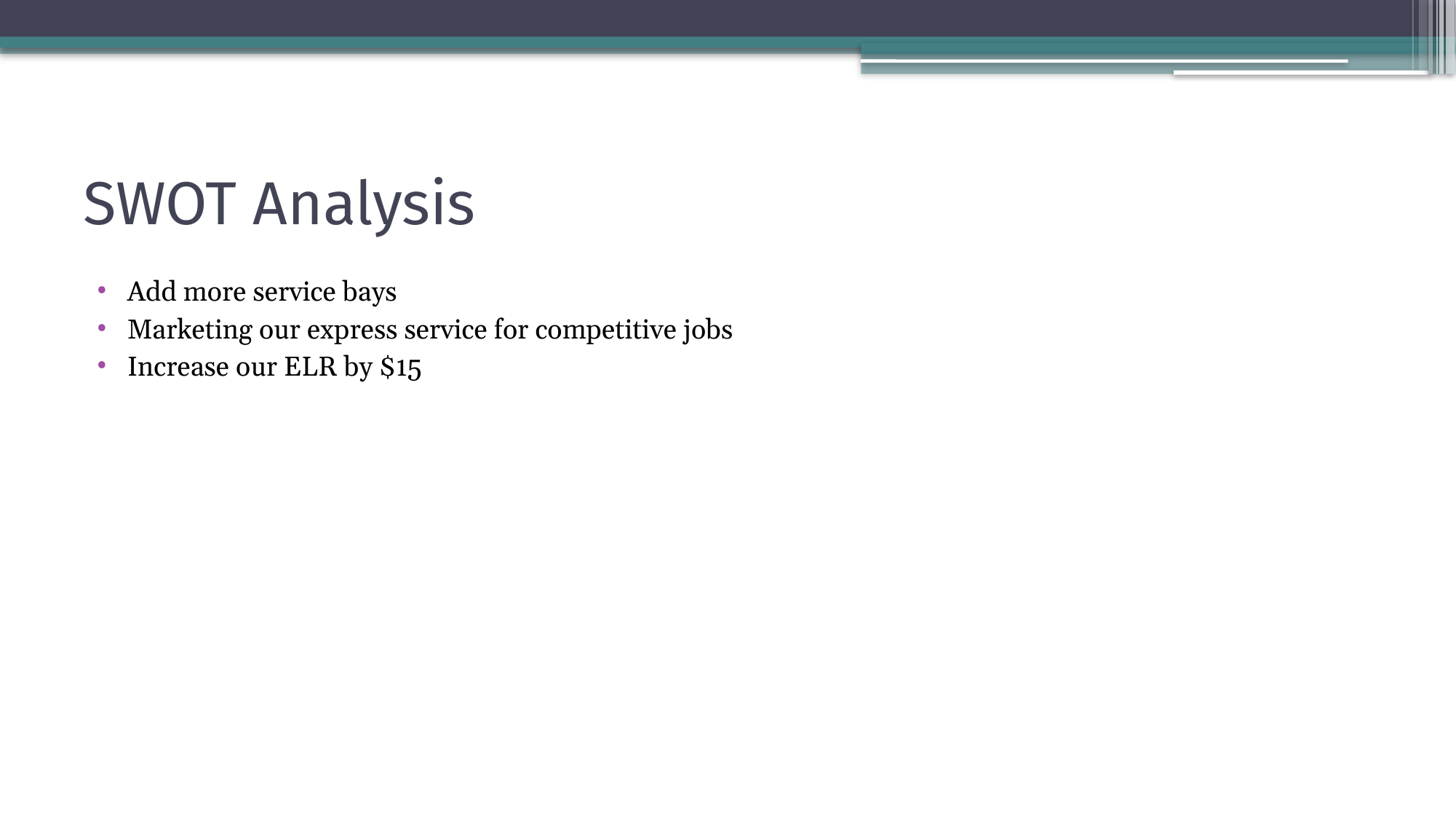

# SWOT Analysis
Add more service bays
Marketing our express service for competitive jobs
Increase our ELR by $15